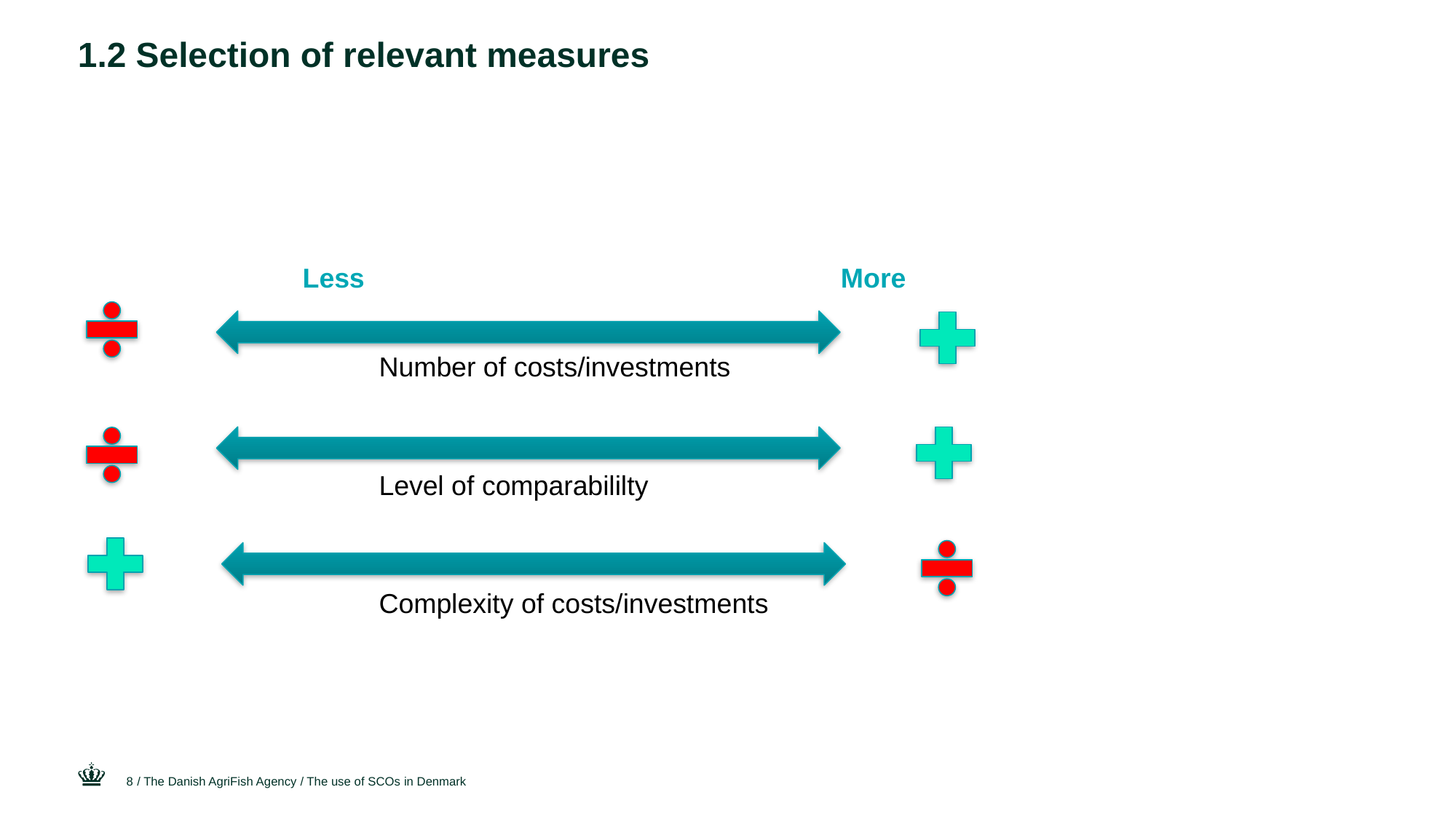

# 1.2 Selection of relevant measures

	     Less					    More

Number of costs/investments

Level of comparabililty

Complexity of costs/investments
8
/ The Danish AgriFish Agency / The use of SCOs in Denmark
28 September 2016